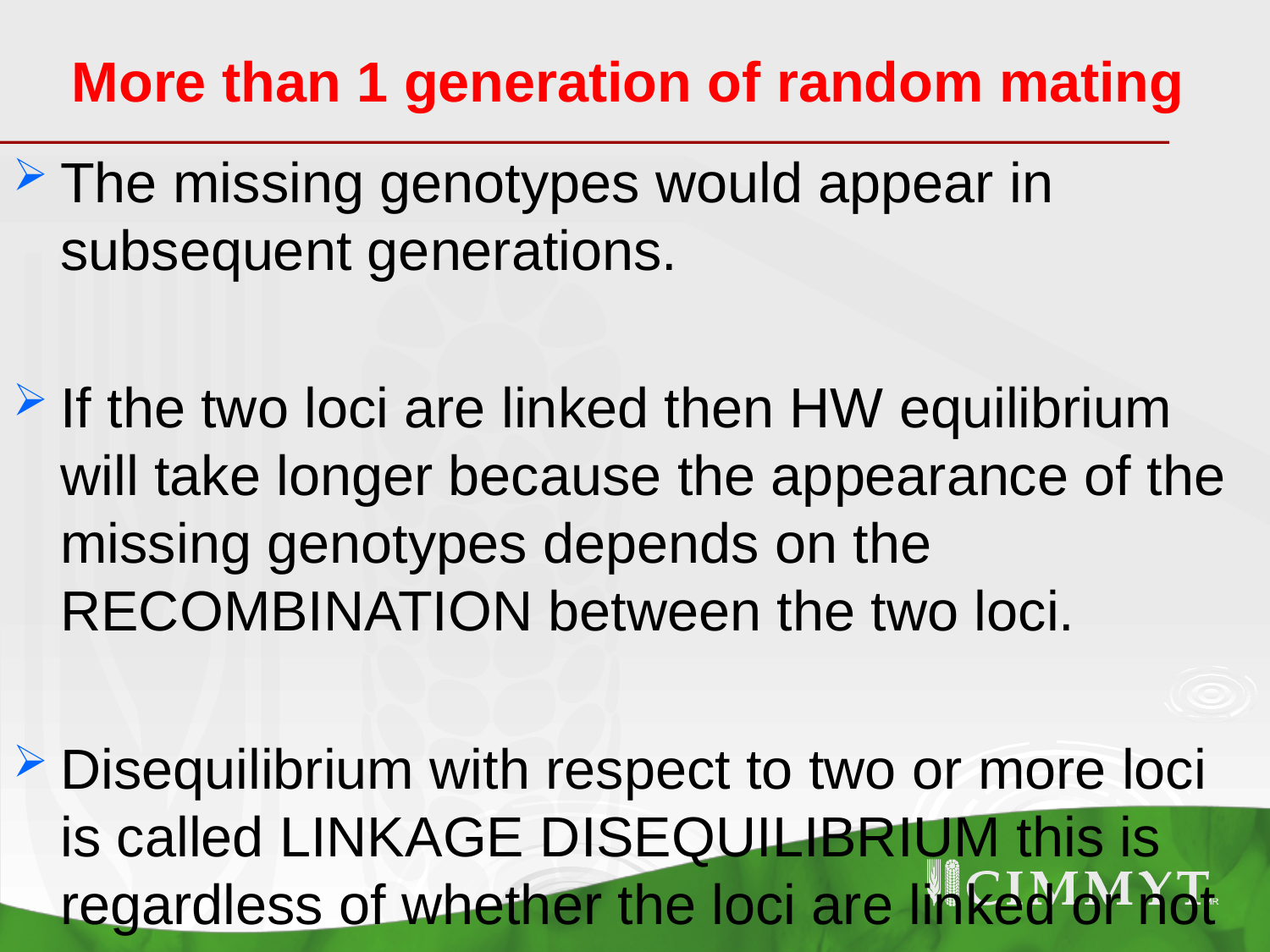

# More than 1 generation of random mating
The missing genotypes would appear in subsequent generations.

If the two loci are linked then HW equilibrium will take longer because the appearance of the missing genotypes depends on the RECOMBINATION between the two loci.

Disequilibrium with respect to two or more loci is called LINKAGE DISEQUILIBRIUM this is regardless of whether the loci are linked or not